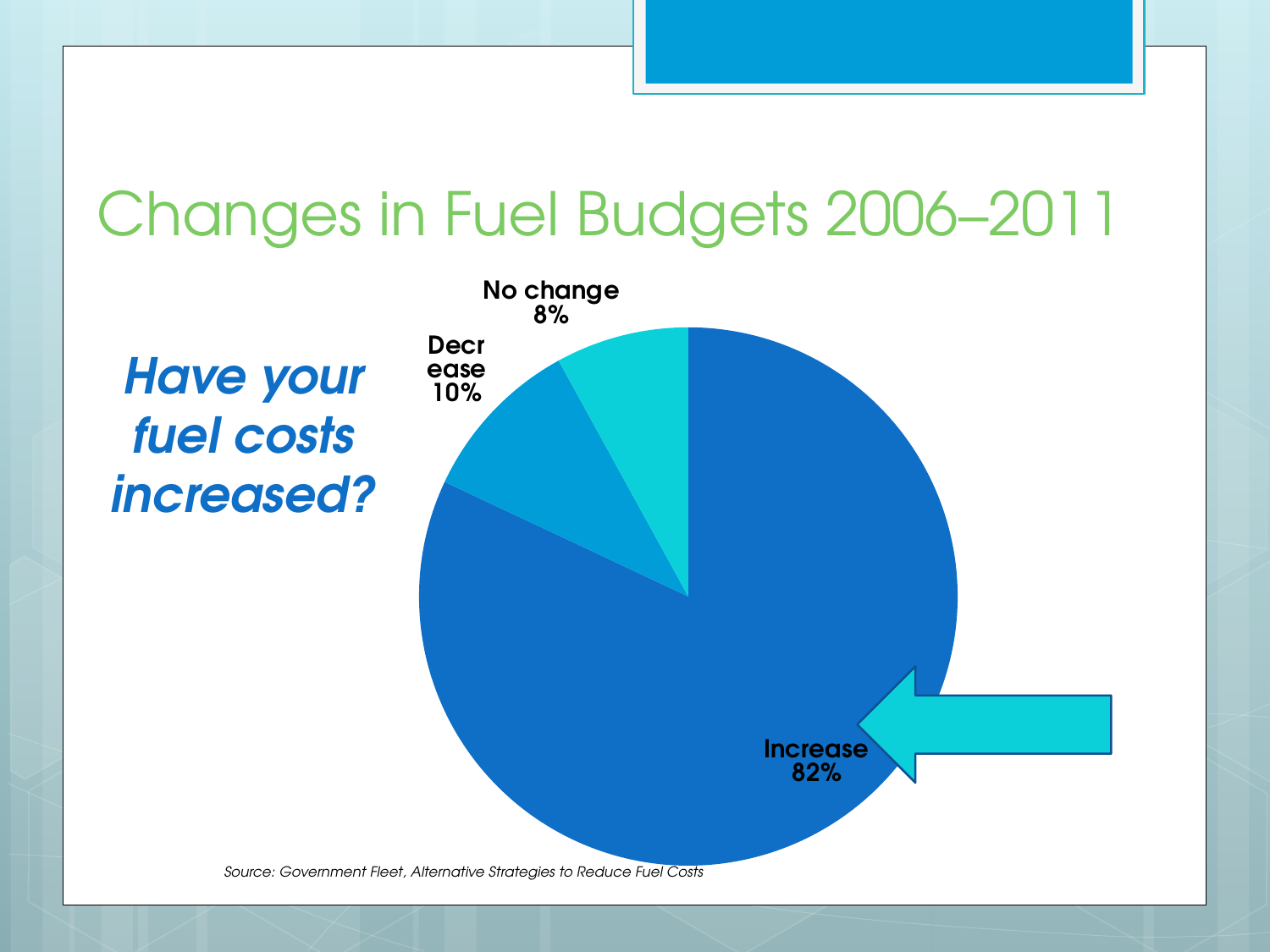

# Changes in Fuel Budgets 2006–2011

### Chart

| Category | Changes in Fuel Budget |
|---|---|
| Increase | 0.8200000000000003 |
| Decrease | 0.1 |
| No change | 0.08000000000000004 |
Have your fuel costs increased?

Source: Government Fleet, Alternative Strategies to Reduce Fuel Costs